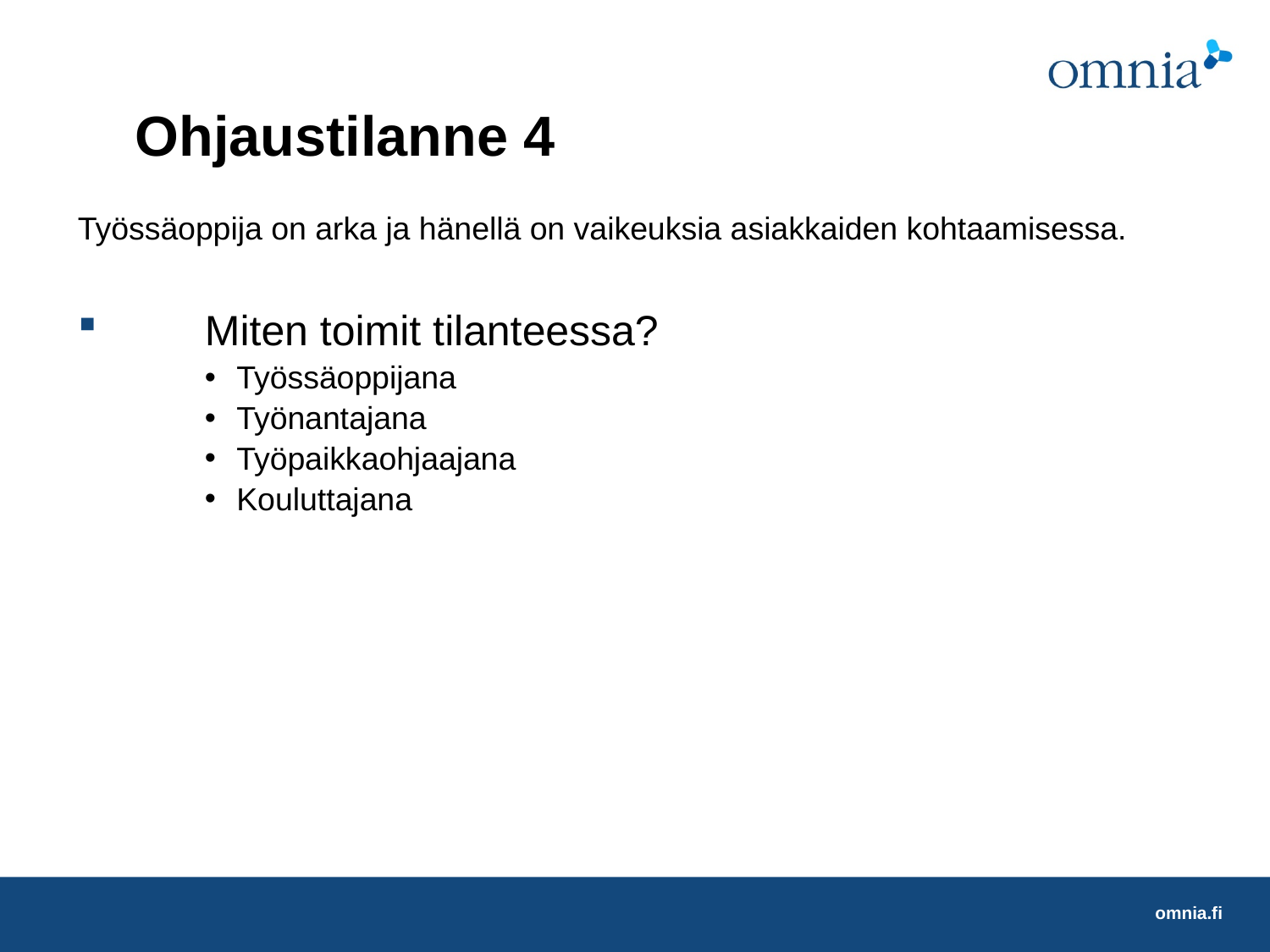

# Ohjaustilanne 4
Työssäoppija on arka ja hänellä on vaikeuksia asiakkaiden kohtaamisessa.

	Miten toimit tilanteessa?
Työssäoppijana
Työnantajana
Työpaikkaohjaajana
Kouluttajana